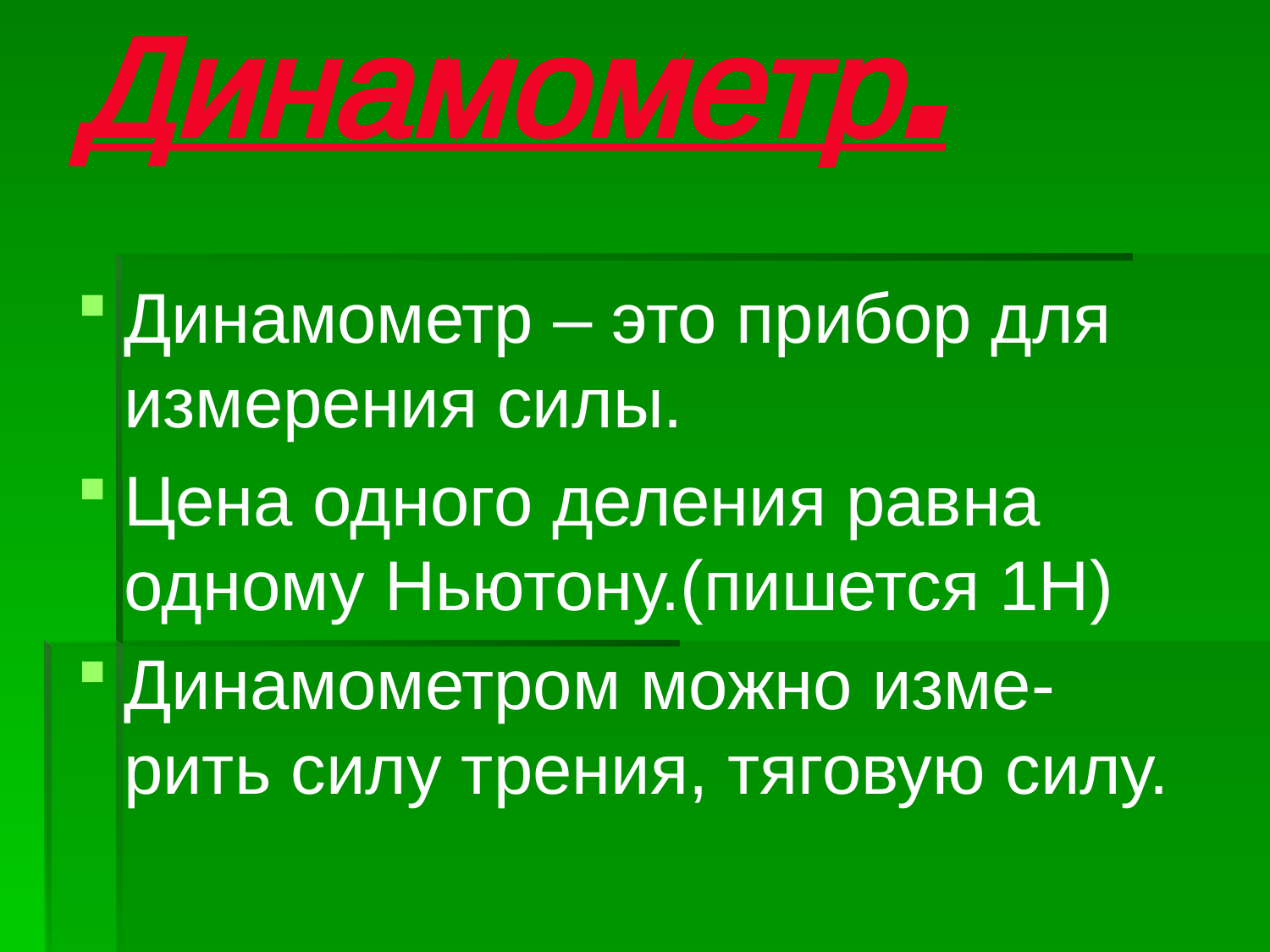

# Динамометр.
Динамометр – это прибор для
измерения силы.
Цена одного деления равна
одному Ньютону.(пишется 1Н)
Динамометром можно изме-
рить силу трения, тяговую силу.